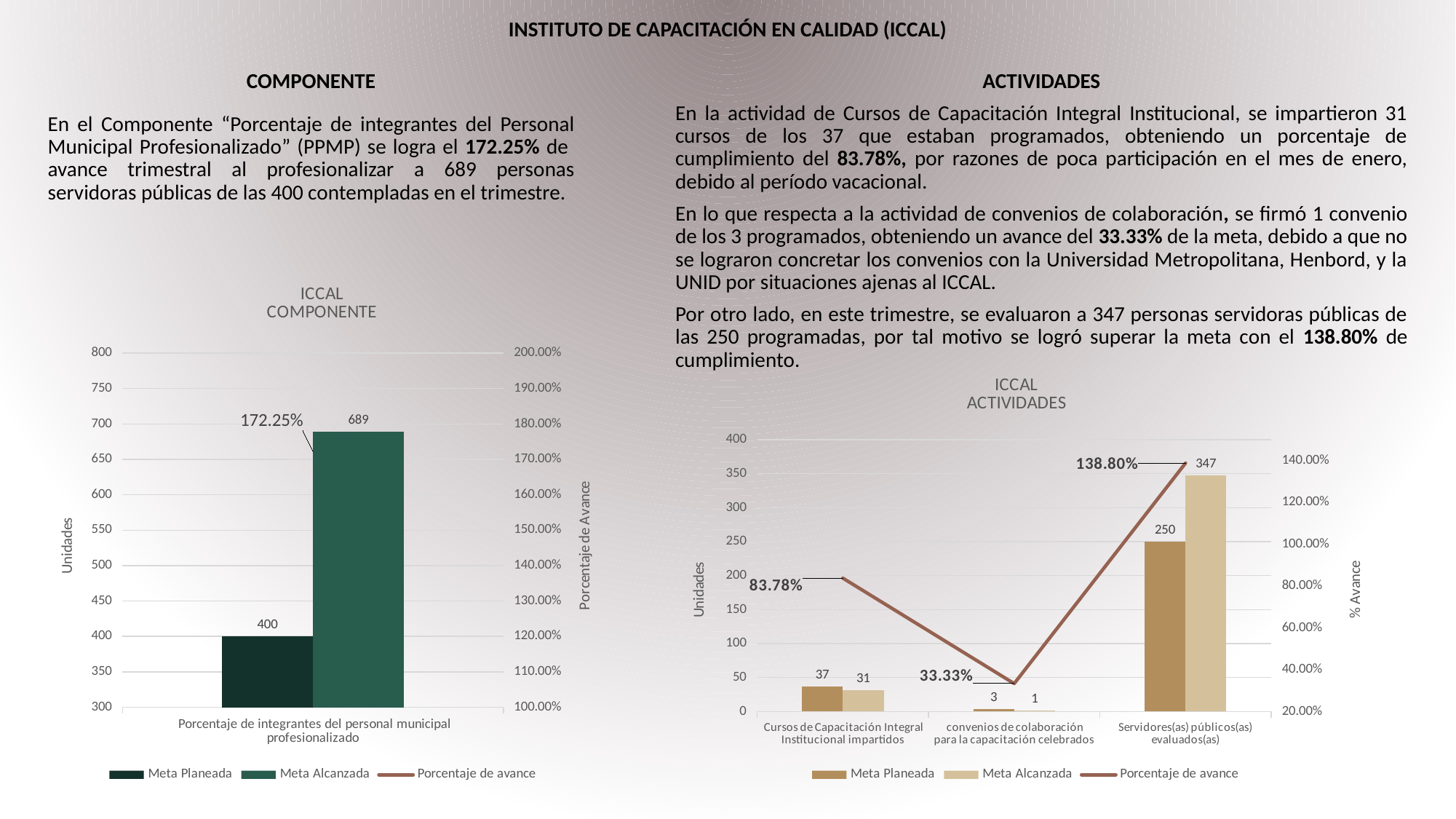

INSTITUTO DE CAPACITACIÓN EN CALIDAD (ICCAL)

ACTIVIDADES
En la actividad de Cursos de Capacitación Integral Institucional, se impartieron 31 cursos de los 37 que estaban programados, obteniendo un porcentaje de cumplimiento del 83.78%, por razones de poca participación en el mes de enero, debido al período vacacional.
En lo que respecta a la actividad de convenios de colaboración, se firmó 1 convenio de los 3 programados, obteniendo un avance del 33.33% de la meta, debido a que no se lograron concretar los convenios con la Universidad Metropolitana, Henbord, y la UNID por situaciones ajenas al ICCAL.
Por otro lado, en este trimestre, se evaluaron a 347 personas servidoras públicas de las 250 programadas, por tal motivo se logró superar la meta con el 138.80% de cumplimiento.

COMPONENTE

En el Componente “Porcentaje de integrantes del Personal Municipal Profesionalizado” (PPMP) se logra el 172.25% de  avance trimestral al profesionalizar a 689 personas servidoras públicas de las 400 contempladas en el trimestre.

### Chart: ICCAL
COMPONENTE

| Category | Meta Planeada | Meta Alcanzada |  |
|---|---|---|---|
|  Porcentaje de integrantes del personal municipal profesionalizado | 400.0 | 689.0 | 1.7225 |

### Chart: ICCAL
ACTIVIDADES

| Category | Meta Planeada | Meta Alcanzada |  |
|---|---|---|---|
|  Cursos de Capacitación Integral Institucional impartidos | 37.0 | 31.0 | 0.8378378378378378 |
|  convenios de colaboración para la capacitación celebrados | 3.0 | 1.0 | 0.3333333333333333 |
| Servidores(as) públicos(as) evaluados(as) | 250.0 | 347.0 | 1.388 |